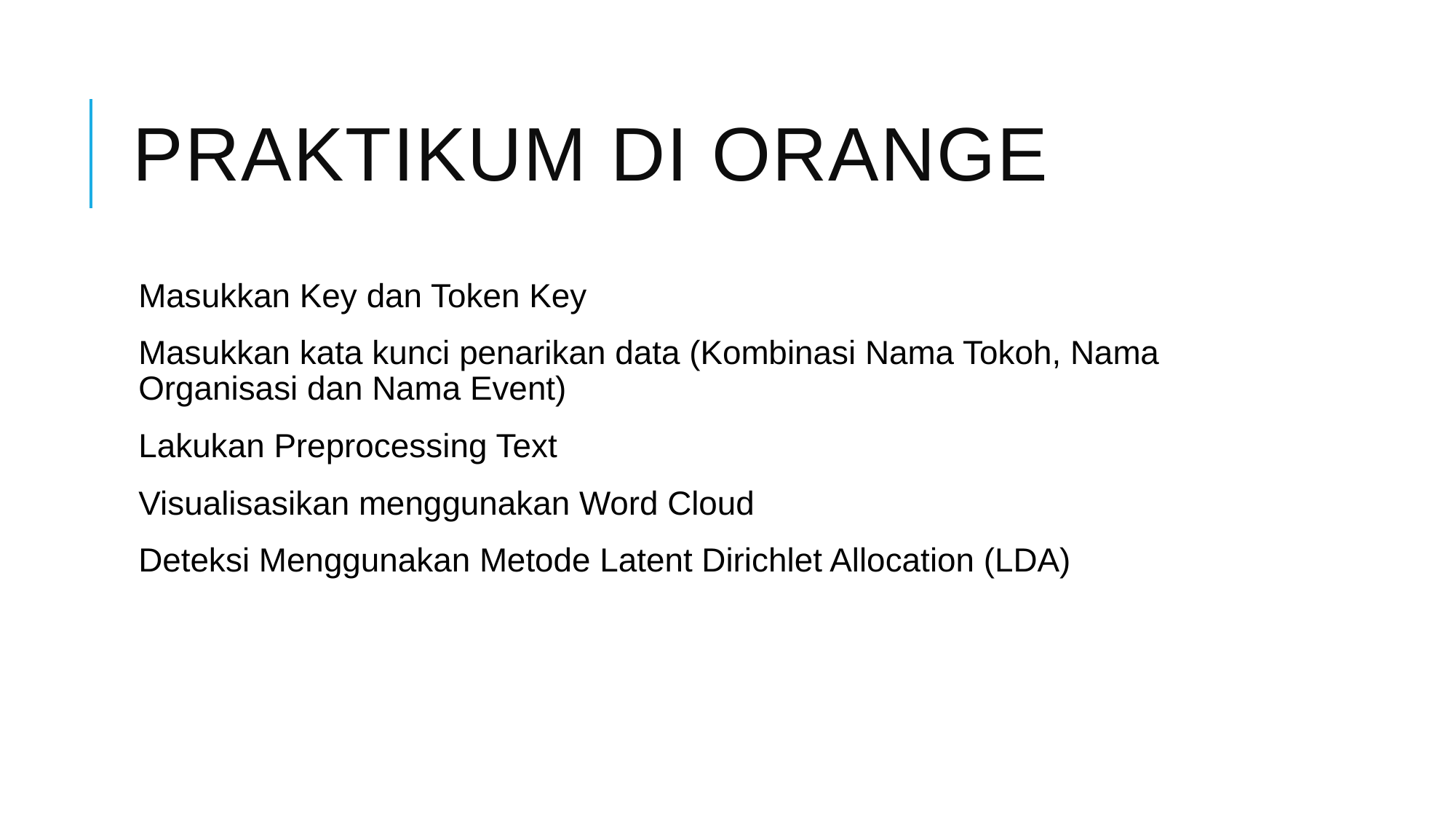

# Praktikum di Orange
Masukkan Key dan Token Key
Masukkan kata kunci penarikan data (Kombinasi Nama Tokoh, Nama Organisasi dan Nama Event)
Lakukan Preprocessing Text
Visualisasikan menggunakan Word Cloud
Deteksi Menggunakan Metode Latent Dirichlet Allocation (LDA)